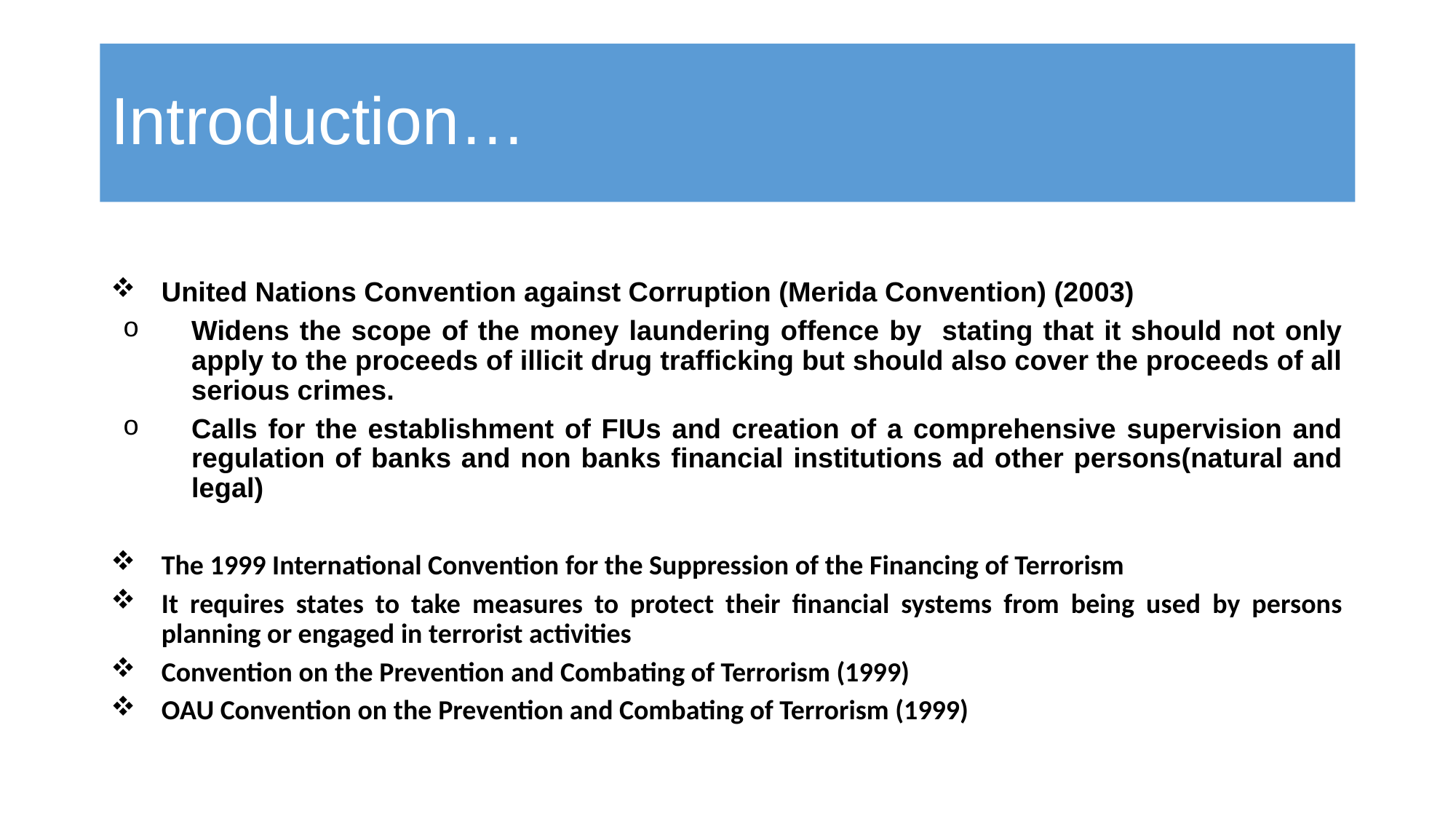

# Introduction…

United Nations Convention against Corruption (Merida Convention) (2003)
Widens the scope of the money laundering offence by  stating that it should not only apply to the proceeds of illicit drug trafficking but should also cover the proceeds of all serious crimes.
Calls for the establishment of FIUs and creation of a comprehensive supervision and regulation of banks and non banks financial institutions ad other persons(natural and legal)

The 1999 International Convention for the Suppression of the Financing of Terrorism
It requires states to take measures to protect their financial systems from being used by persons planning or engaged in terrorist activities
Convention on the Prevention and Combating of Terrorism (1999)
OAU Convention on the Prevention and Combating of Terrorism (1999)